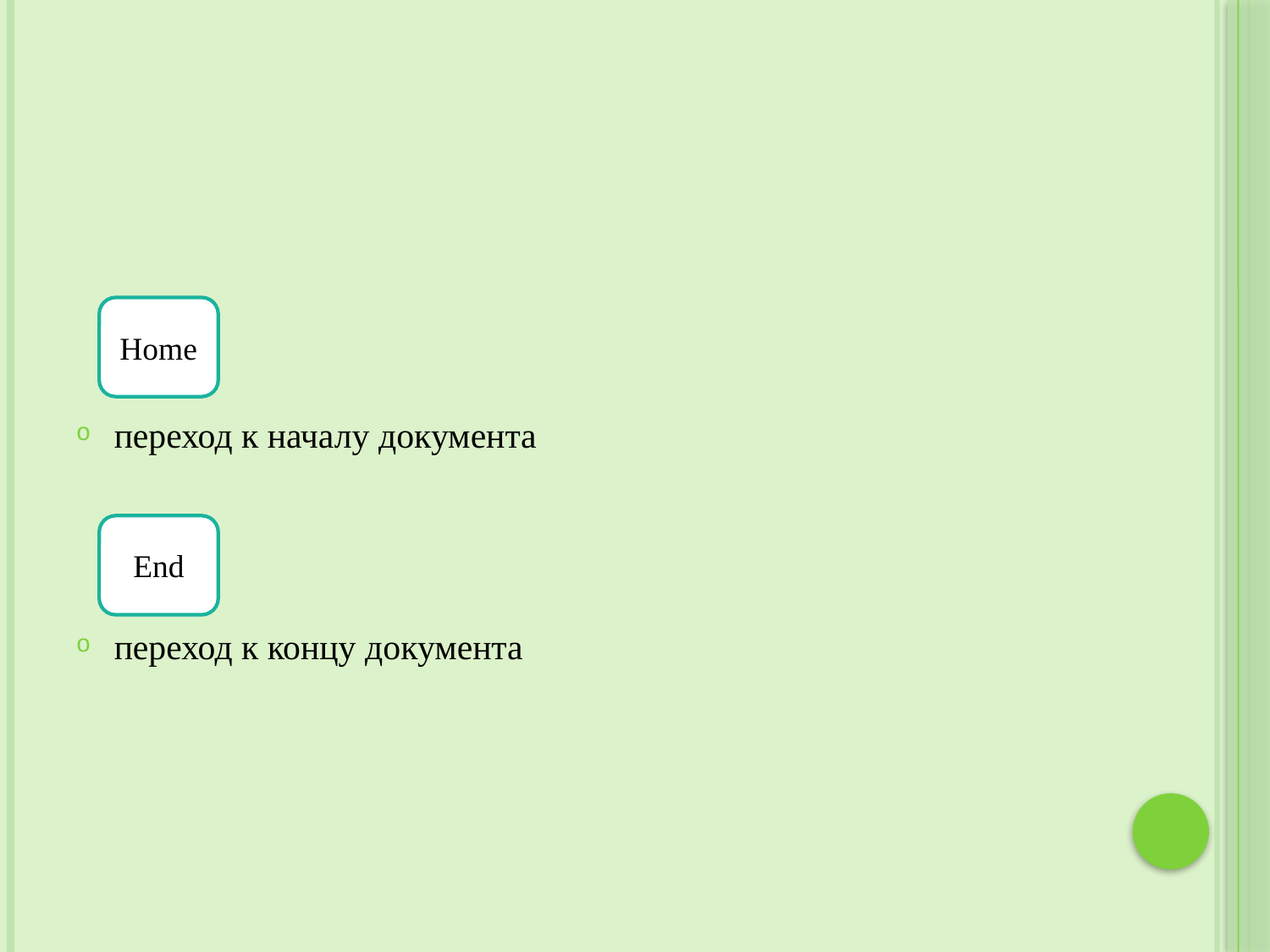

переход к началу документа

переход к концу документа
Home
End